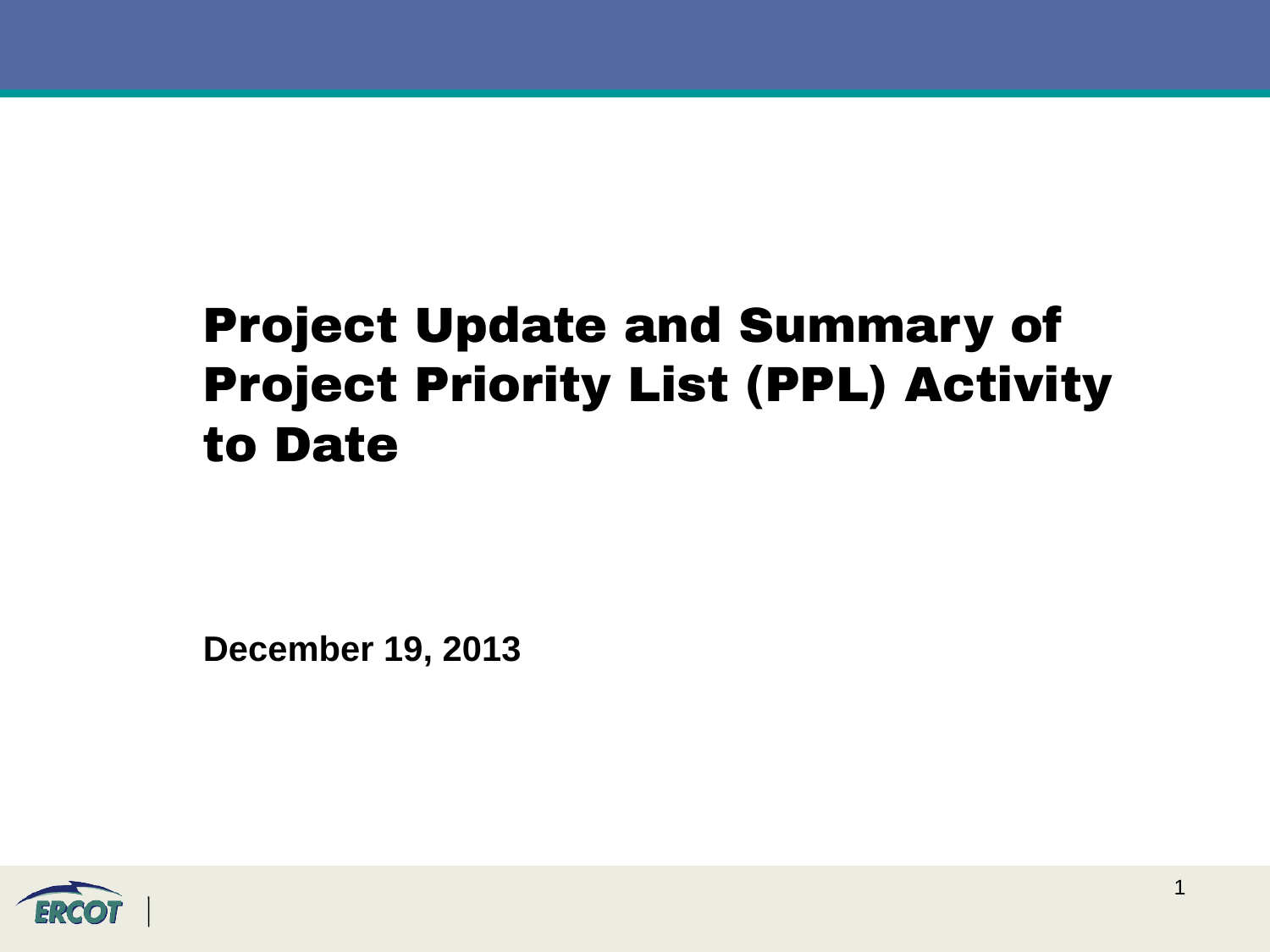

Project Update and Summary of Project Priority List (PPL) Activity to Date

December 19, 2013